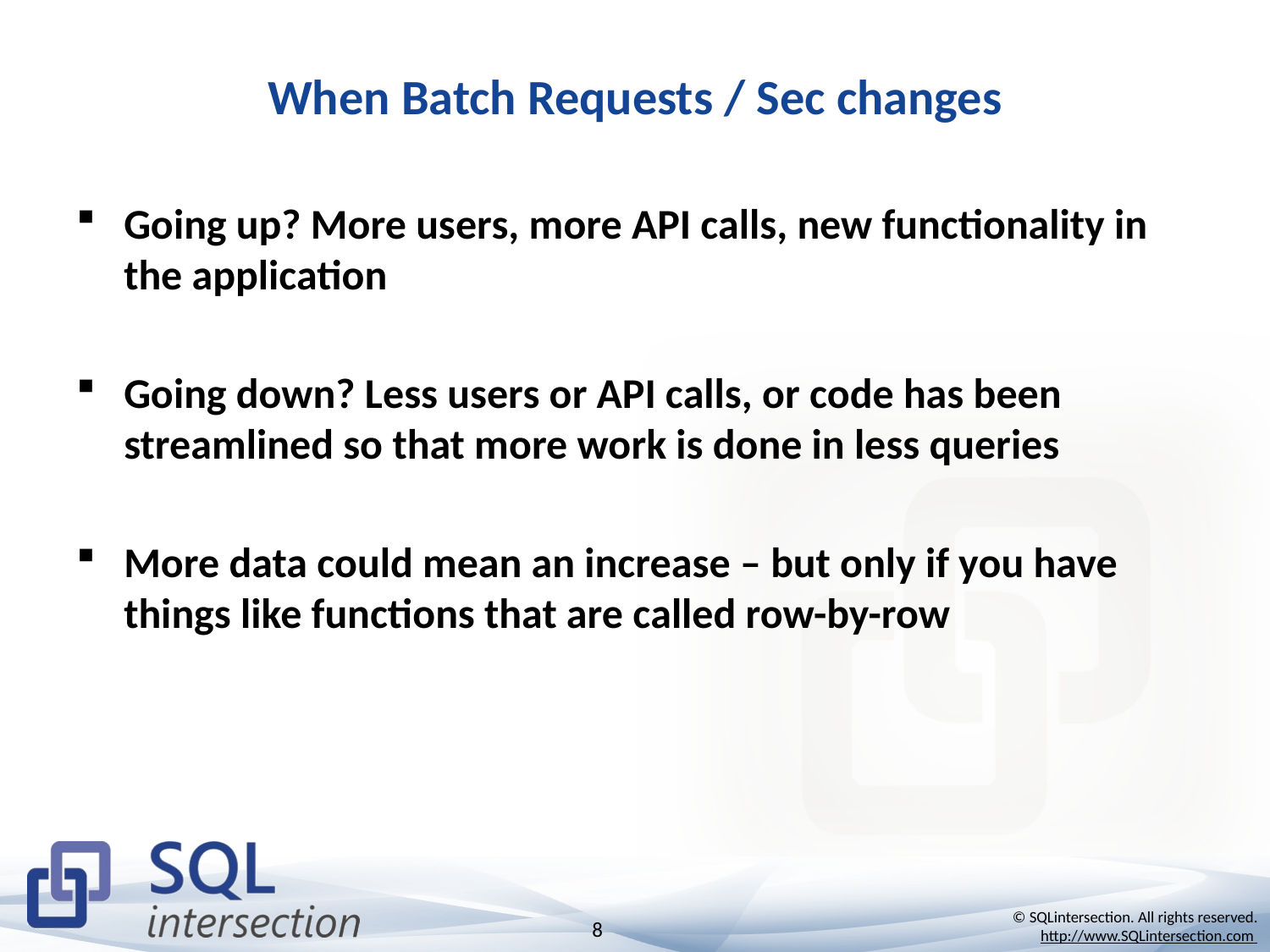

# When Batch Requests / Sec changes
Going up? More users, more API calls, new functionality in the application

Going down? Less users or API calls, or code has been streamlined so that more work is done in less queries

More data could mean an increase – but only if you have things like functions that are called row-by-row